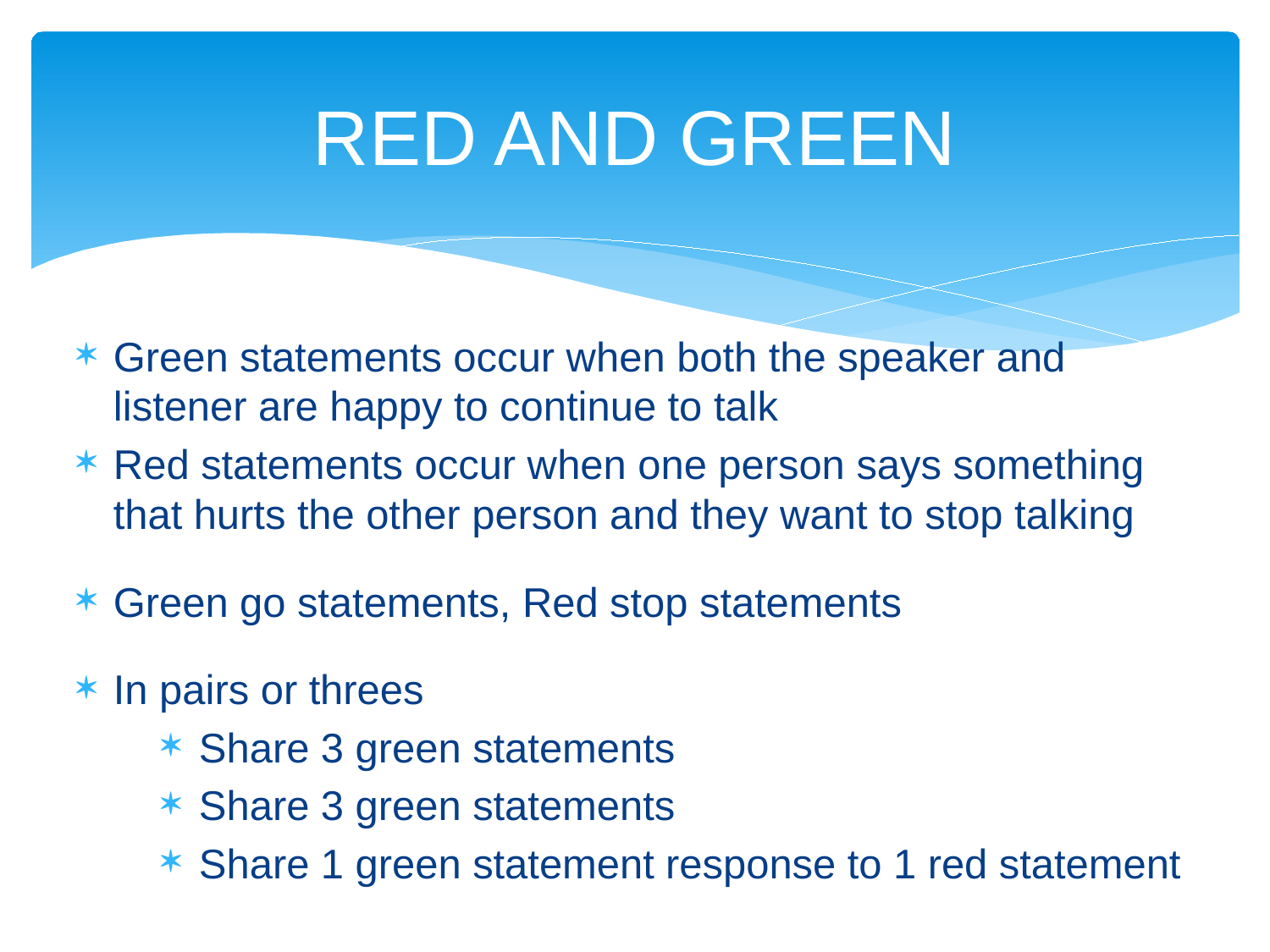

# RED AND GREEN
Green statements occur when both the speaker and listener are happy to continue to talk
Red statements occur when one person says something that hurts the other person and they want to stop talking
Green go statements, Red stop statements
In pairs or threes
Share 3 green statements
Share 3 green statements
Share 1 green statement response to 1 red statement